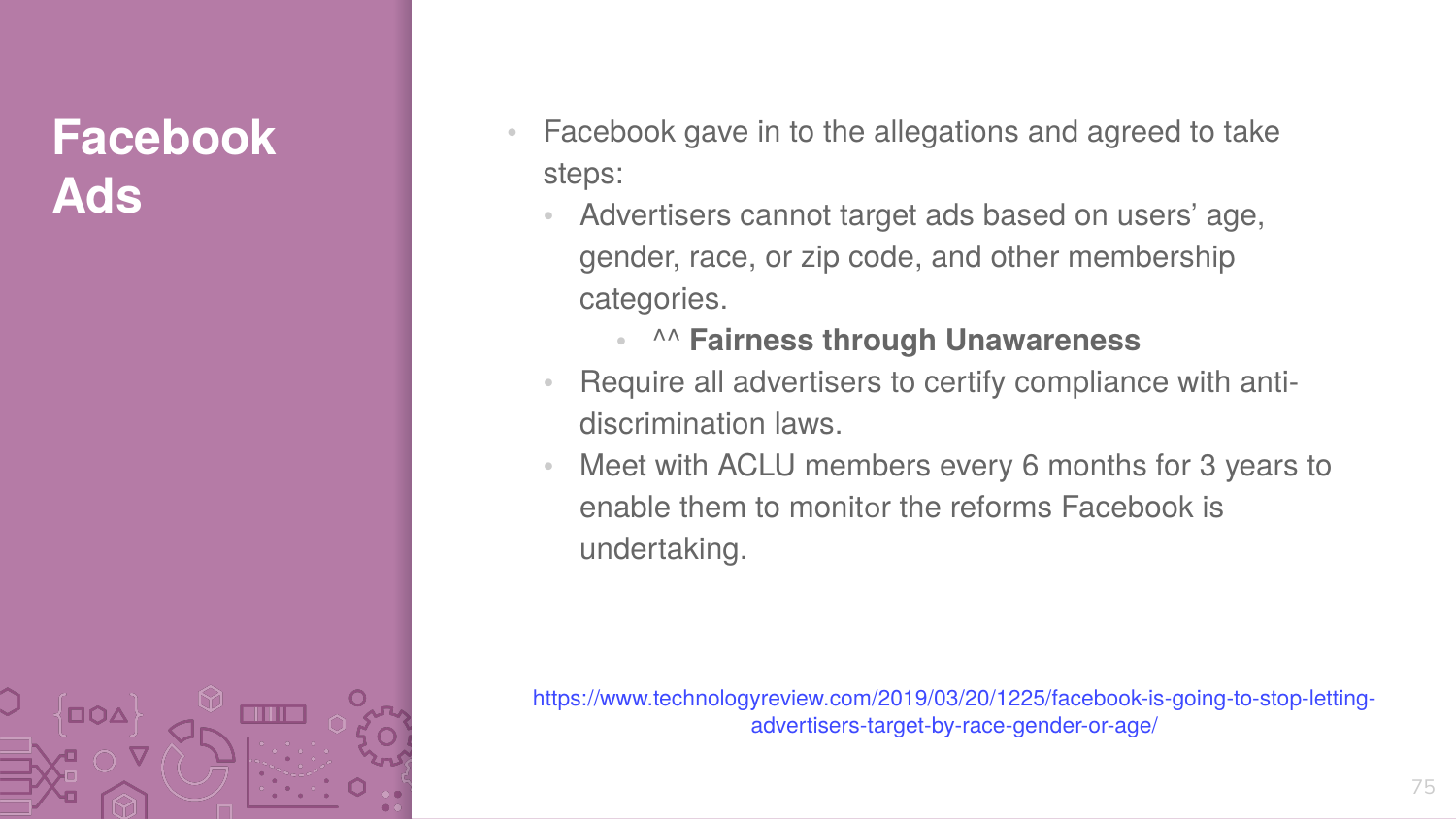

# Facebook Ads
Facebook gave in to the allegations and agreed to take steps:
Advertisers cannot target ads based on users’ age, gender, race, or zip code, and other membership categories.
^^ Fairness through Unawareness
Require all advertisers to certify compliance with anti-discrimination laws.
Meet with ACLU members every 6 months for 3 years to enable them to monitor the reforms Facebook is undertaking.

https://www.technologyreview.com/2019/03/20/1225/facebook-is-going-to-stop-letting-advertisers-target-by-race-gender-or-age/
75